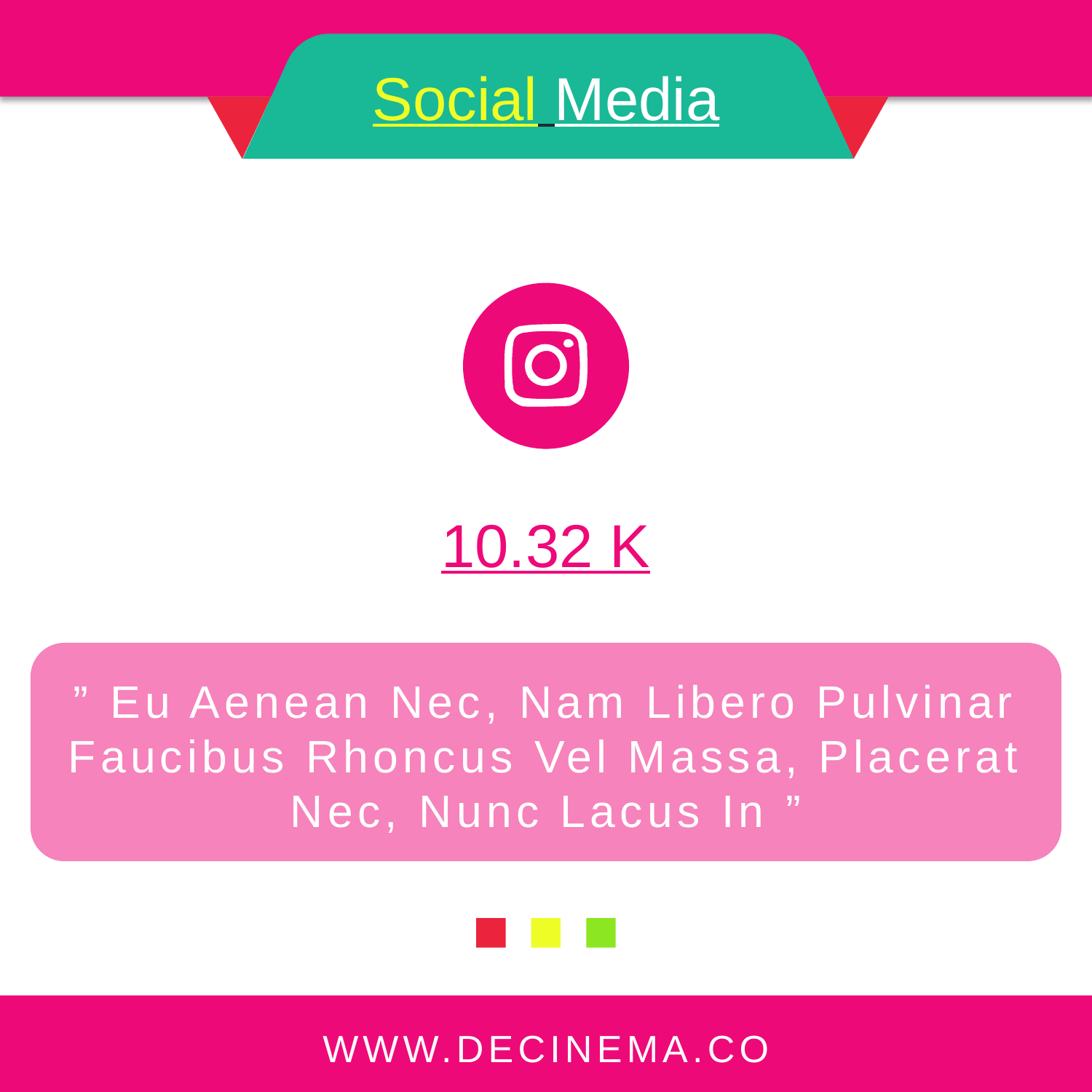

Social Media

10.32 K

” Eu Aenean Nec, Nam Libero Pulvinar Faucibus Rhoncus Vel Massa, Placerat Nec, Nunc Lacus In ”

WWW.DECINEMA.CO